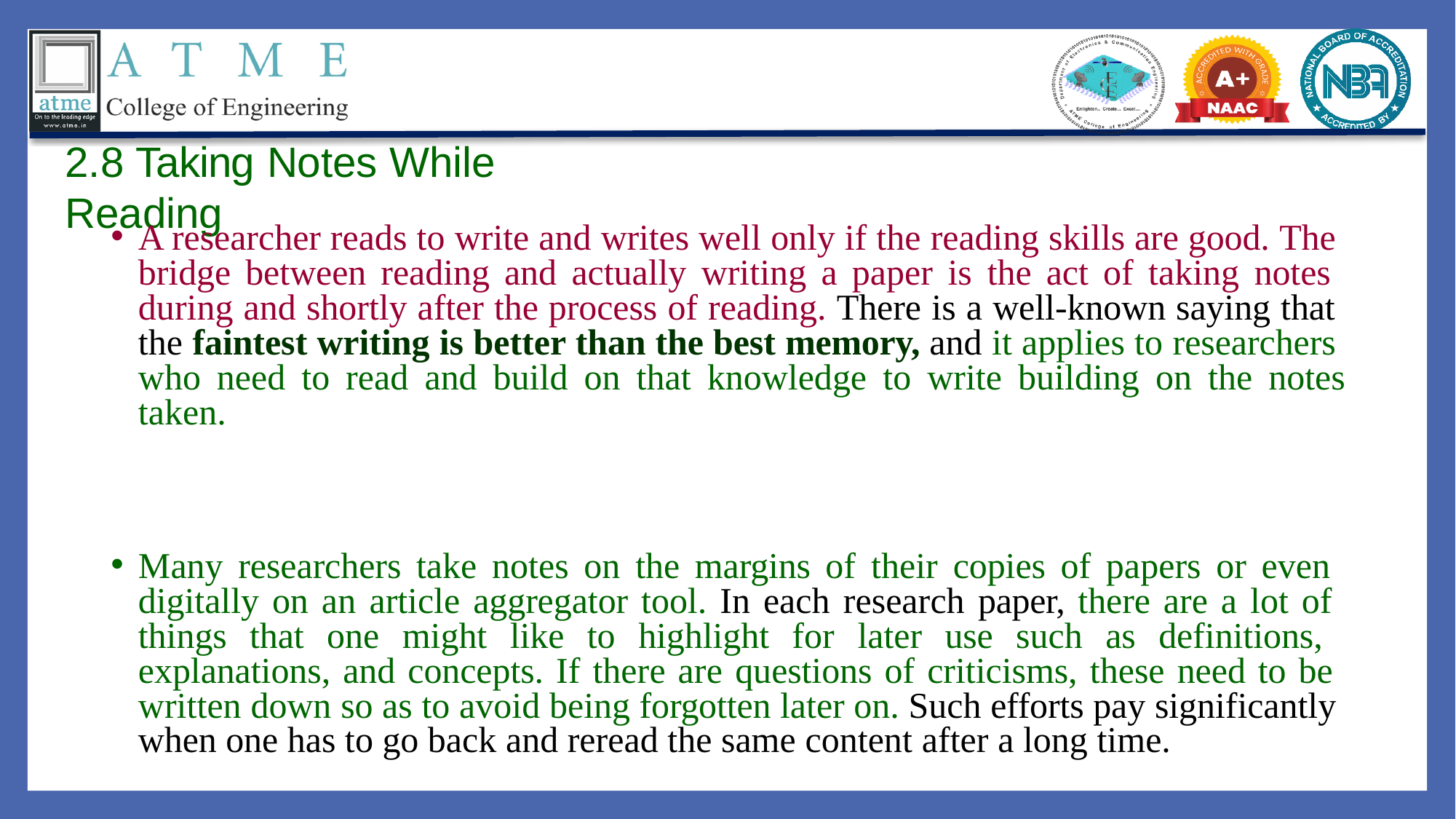

2.8 Taking Notes While Reading
A researcher reads to write and writes well only if the reading skills are good. The  bridge between reading and actually writing a paper is the act of taking notes  during and shortly after the process of reading. There is a well-known saying that  the faintest writing is better than the best memory, and it applies to researchers  who need to read and build on that knowledge to write building on the notes taken.

Many researchers take notes on the margins of their copies of papers or even  digitally on an article aggregator tool. In each research paper, there are a lot of  things that one might like to highlight for later use such as definitions,  explanations, and concepts. If there are questions of criticisms, these need to be  written down so as to avoid being forgotten later on. Such efforts pay significantly  when one has to go back and reread the same content after a long time.